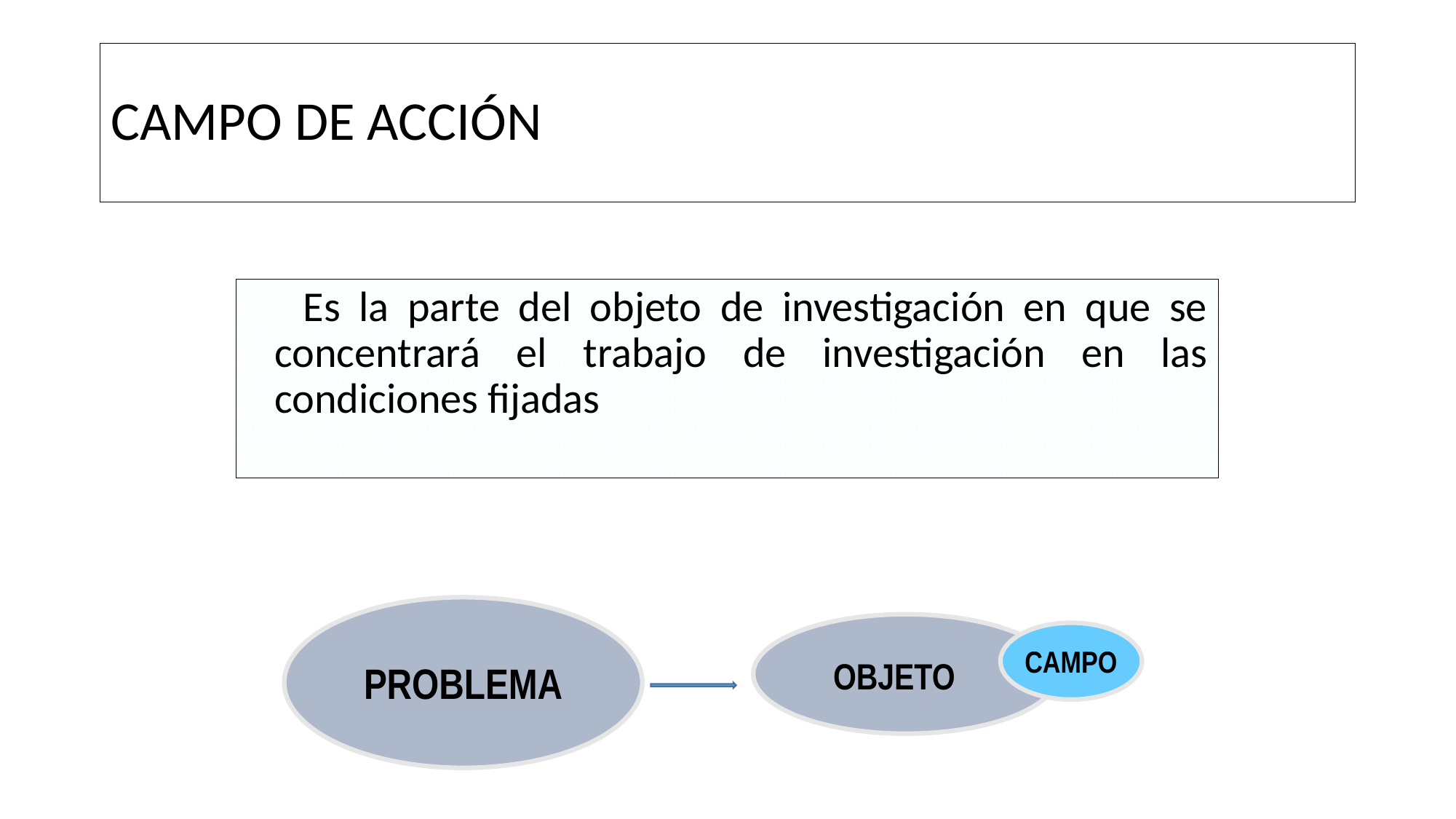

# CAMPO DE ACCIÓN
   Es la parte del objeto de investigación en que se concentrará el trabajo de investigación en las condiciones fijadas
PROBLEMA

CAMPO
OBJETO